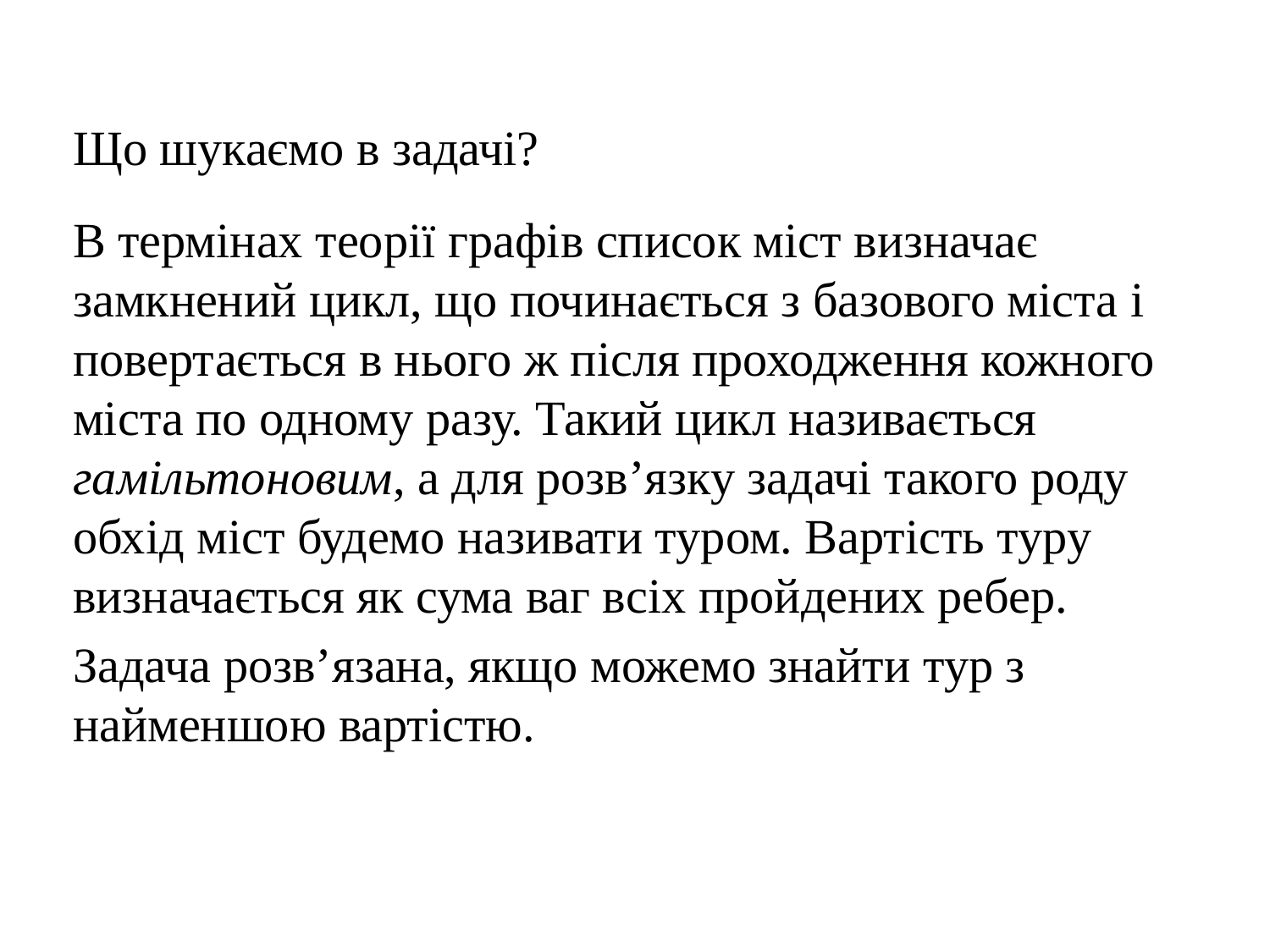

Що шукаємо в задачі?

	В термінах теорії графів список міст визначає замкнений цикл, що починається з базового міста і повертається в нього ж після проходження кожного міста по одному разу. Такий цикл називається гамільтоновим, а для розв’язку задачі такого роду обхід міст будемо називати туром. Вартість туру визначається як сума ваг всіх пройдених ребер.
	Задача розв’язана, якщо можемо знайти тур з найменшою вартістю.